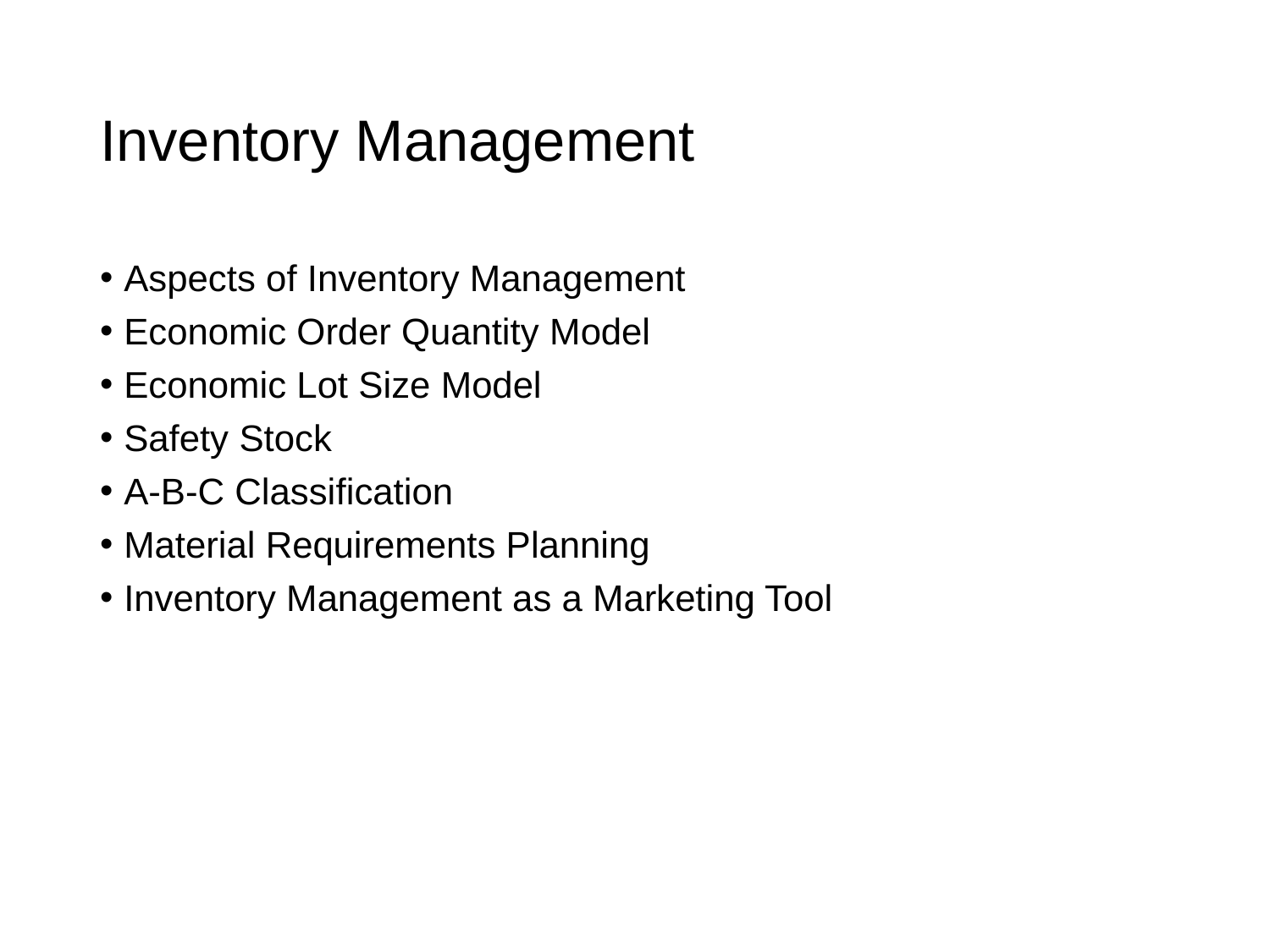

# Inventory Management
Aspects of Inventory Management
Economic Order Quantity Model
Economic Lot Size Model
Safety Stock
A-B-C Classification
Material Requirements Planning
Inventory Management as a Marketing Tool